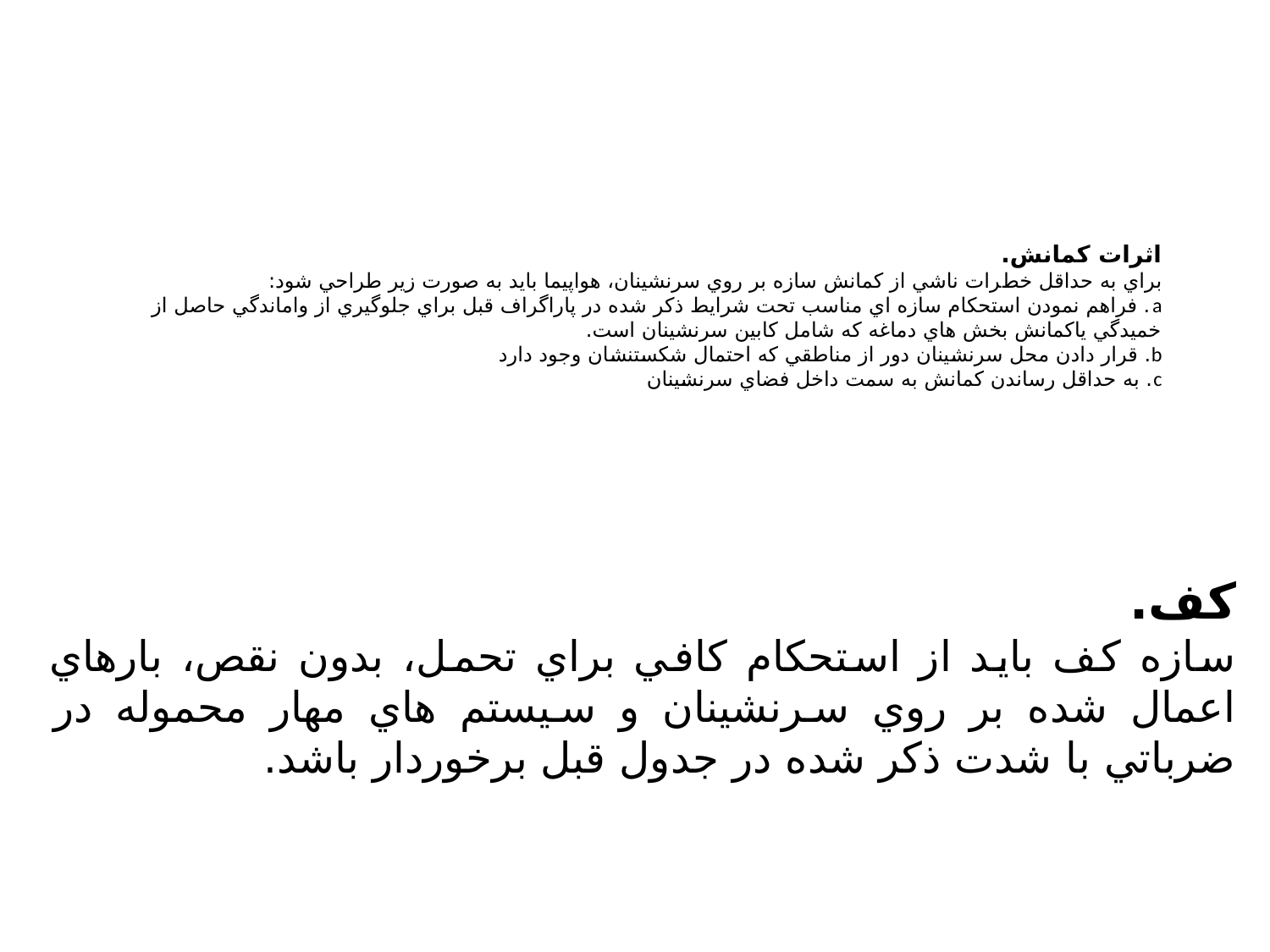

# اثرات کمانش. براي به حداقل خطرات ناشي از کمانش سازه بر روي سرنشينان، هواپيما بايد به صورت زير طراحي شود: a. فراهم نمودن استحکام سازه اي مناسب تحت شرايط ذکر شده در پاراگراف قبل براي جلوگيري از واماندگي حاصل از خميدگي ياکمانش بخش هاي دماغه که شامل کابين سرنشينان است. b. قرار دادن محل سرنشينان دور از مناطقي که احتمال شکستنشان وجود دارد c. به حداقل رساندن کمانش به سمت داخل فضاي سرنشينان
کف.
سازه کف بايد از استحکام کافي براي تحمل، بدون نقص، بارهاي اعمال شده بر روي سرنشينان و سيستم هاي مهار محموله در ضرباتي با شدت ذکر شده در جدول قبل برخوردار باشد.